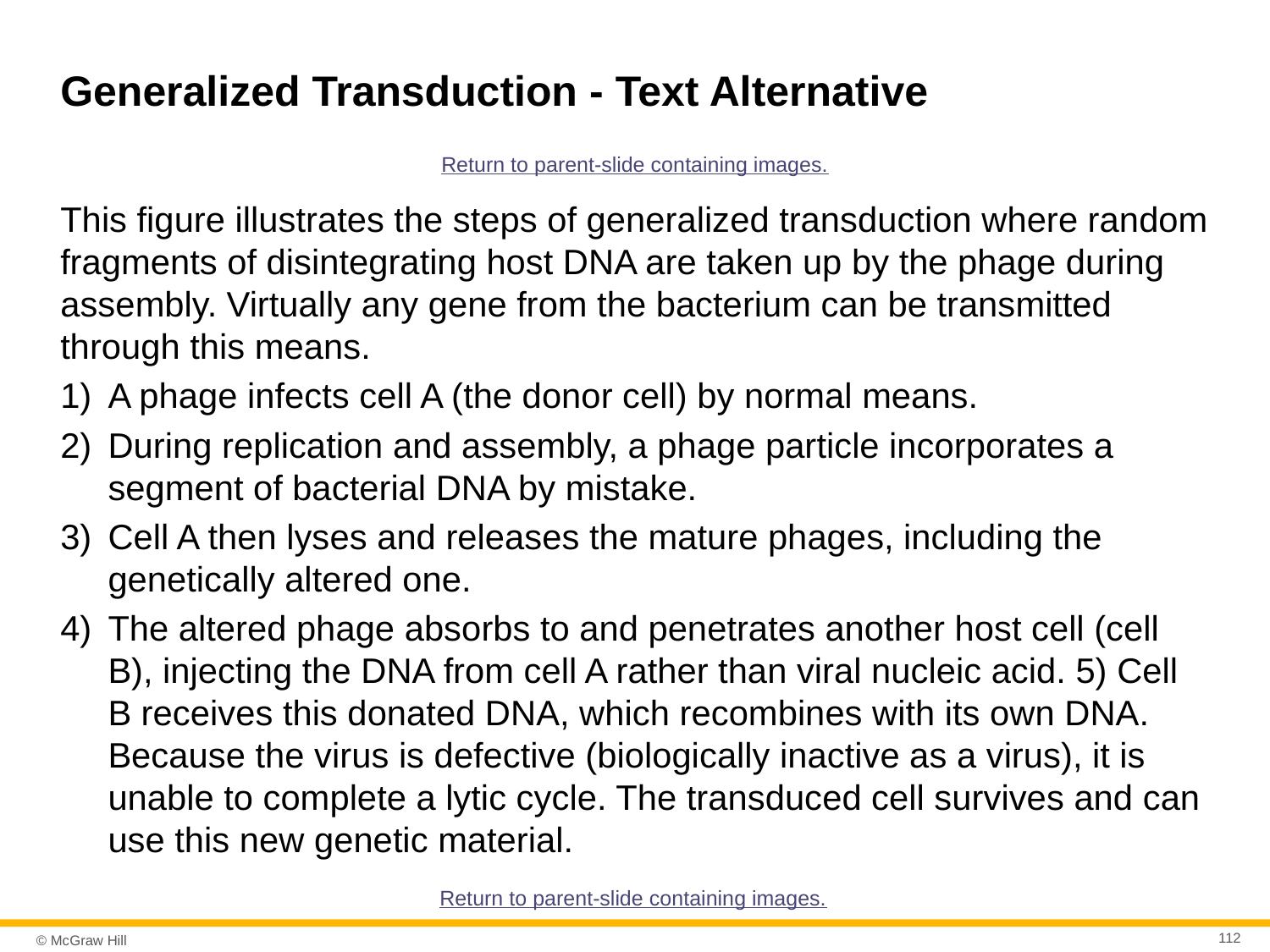

# Generalized Transduction - Text Alternative
Return to parent-slide containing images.
This figure illustrates the steps of generalized transduction where random fragments of disintegrating host DNA are taken up by the phage during assembly. Virtually any gene from the bacterium can be transmitted through this means.
A phage infects cell A (the donor cell) by normal means.
During replication and assembly, a phage particle incorporates a segment of bacterial DNA by mistake.
Cell A then lyses and releases the mature phages, including the genetically altered one.
The altered phage absorbs to and penetrates another host cell (cell B), injecting the DNA from cell A rather than viral nucleic acid. 5) Cell B receives this donated DNA, which recombines with its own DNA. Because the virus is defective (biologically inactive as a virus), it is unable to complete a lytic cycle. The transduced cell survives and can use this new genetic material.
Return to parent-slide containing images.